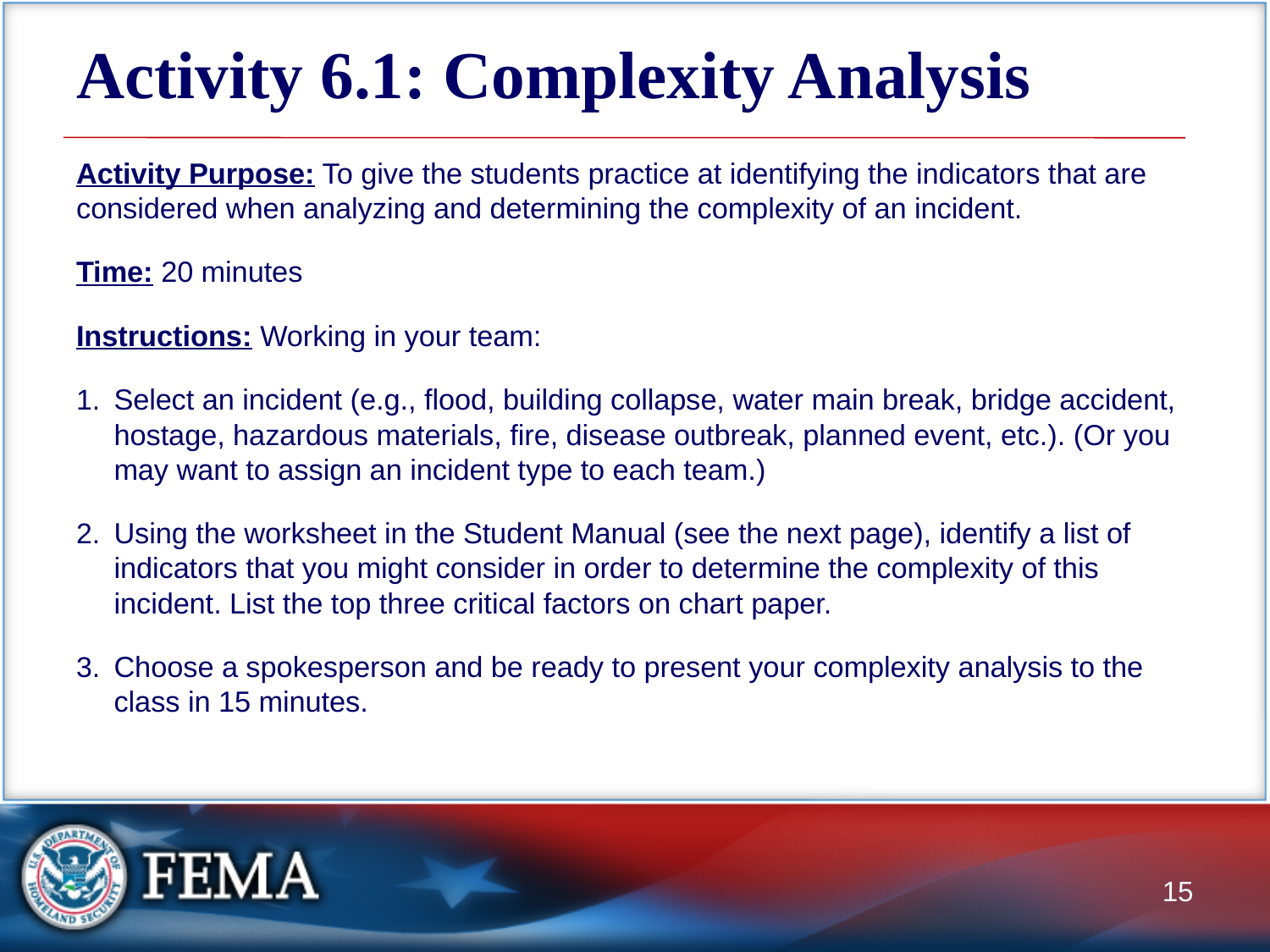

# Activity 6.1: Complexity Analysis
Activity Purpose: To give the students practice at identifying the indicators that are considered when analyzing and determining the complexity of an incident.
Time: 20 minutes
Instructions: Working in your team:
Select an incident (e.g., flood, building collapse, water main break, bridge accident, hostage, hazardous materials, fire, disease outbreak, planned event, etc.). (Or you may want to assign an incident type to each team.)
Using the worksheet in the Student Manual (see the next page), identify a list of indicators that you might consider in order to determine the complexity of this incident. List the top three critical factors on chart paper.
Choose a spokesperson and be ready to present your complexity analysis to the class in 15 minutes.

15